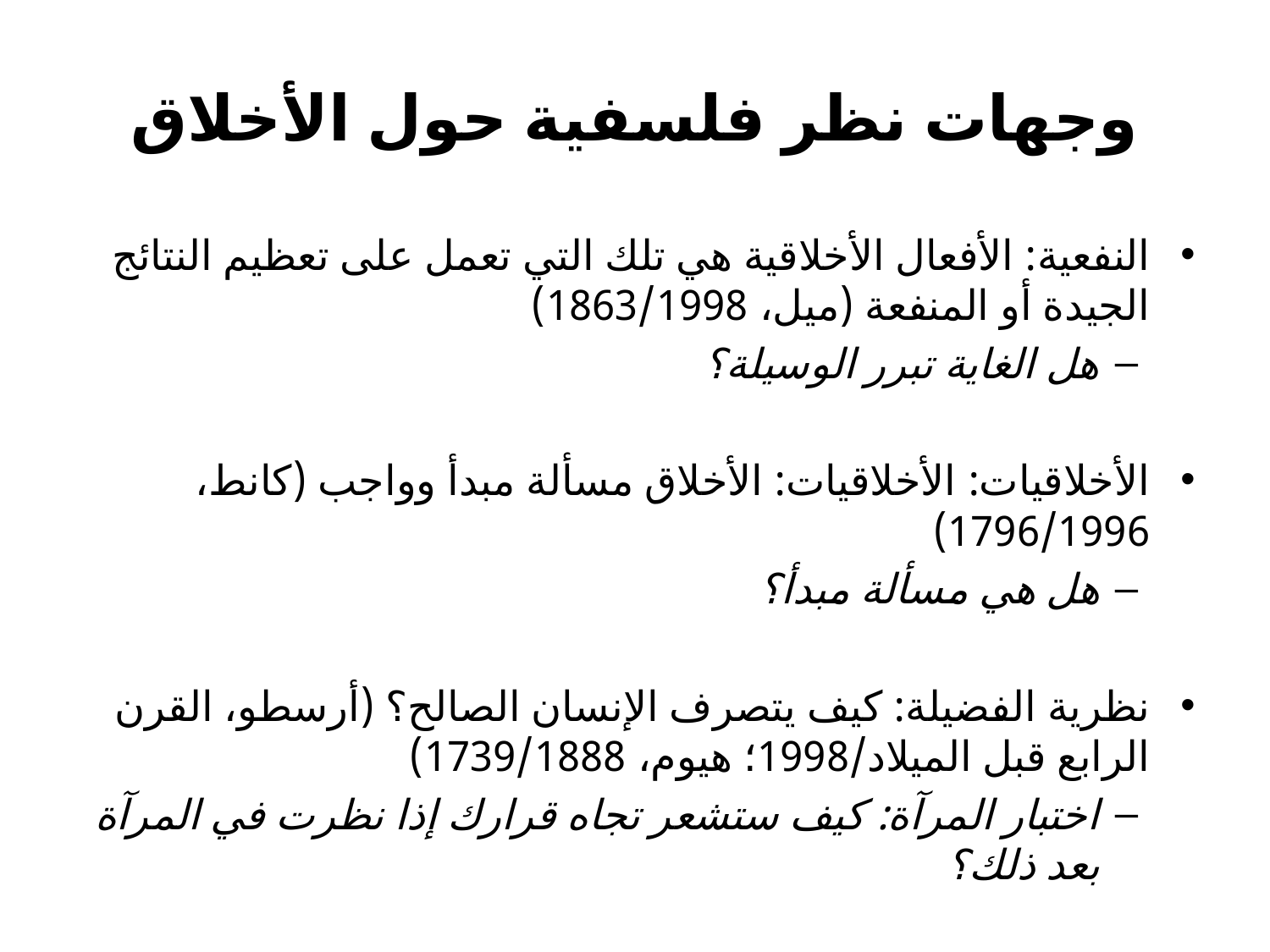

# وجهات نظر فلسفية حول الأخلاق
النفعية: الأفعال الأخلاقية هي تلك التي تعمل على تعظيم النتائج الجيدة أو المنفعة (ميل، 1863/1998)
هل الغاية تبرر الوسيلة؟

الأخلاقيات: الأخلاقيات: الأخلاق مسألة مبدأ وواجب (كانط، 1796/1996)
هل هي مسألة مبدأ؟

نظرية الفضيلة: كيف يتصرف الإنسان الصالح؟ (أرسطو، القرن الرابع قبل الميلاد/1998؛ هيوم، 1739/1888)
اختبار المرآة: كيف ستشعر تجاه قرارك إذا نظرت في المرآة بعد ذلك؟